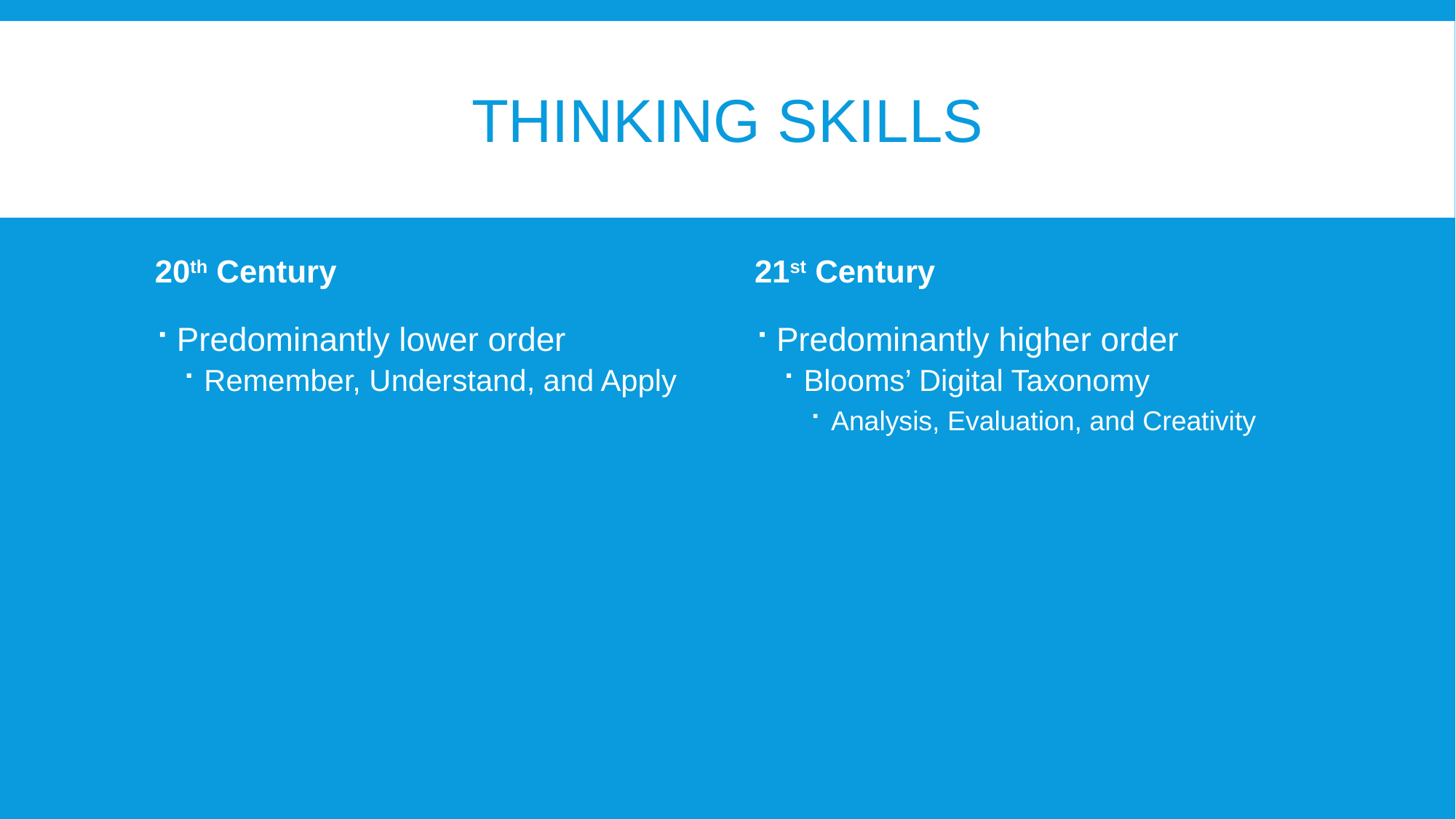

# Thinking Skills
20th Century
21st Century
Predominantly higher order
Blooms’ Digital Taxonomy
Analysis, Evaluation, and Creativity
Predominantly lower order
Remember, Understand, and Apply